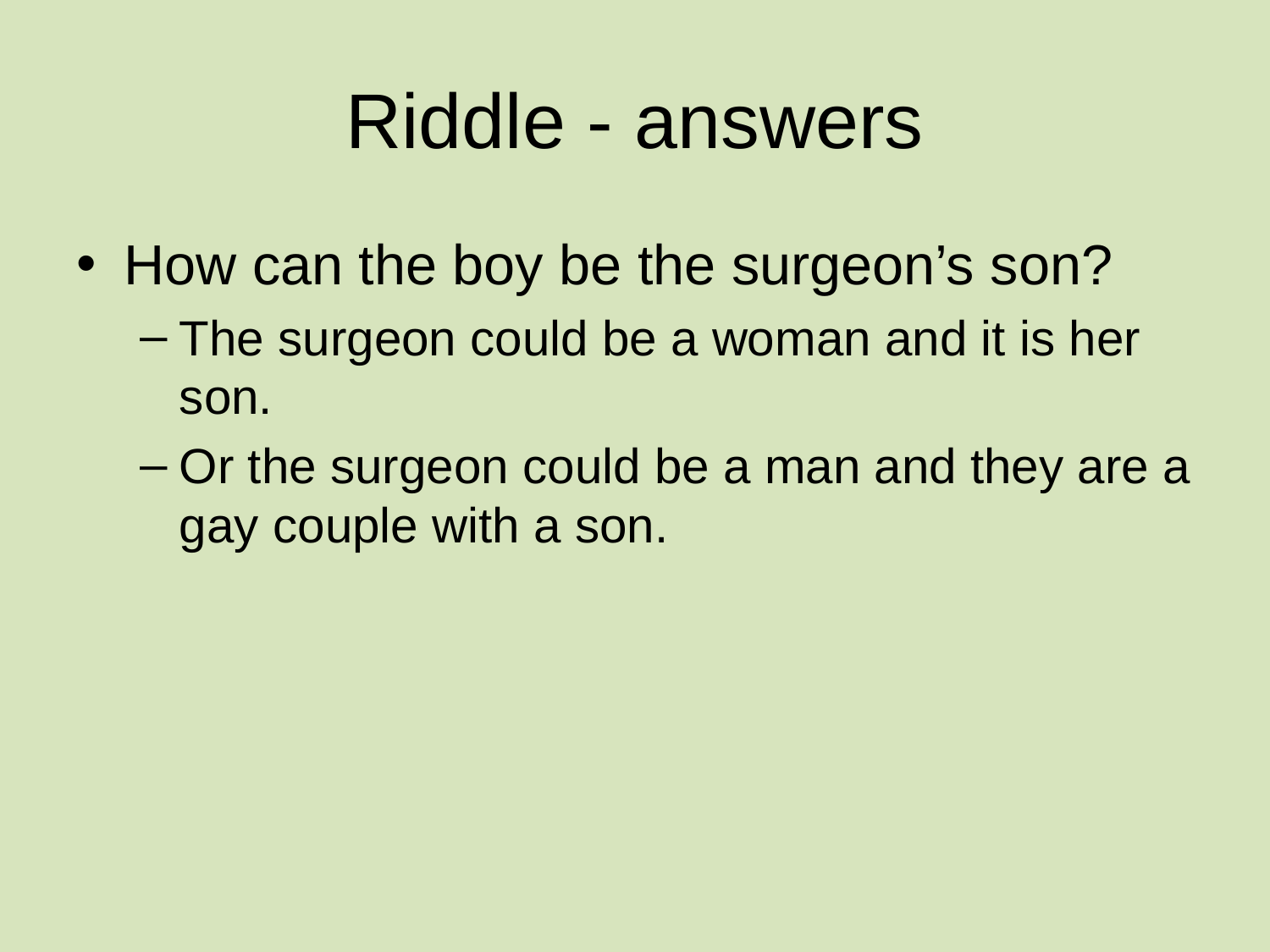

Riddle - answers
How can the boy be the surgeon’s son?
The surgeon could be a woman and it is her son.
Or the surgeon could be a man and they are a gay couple with a son.